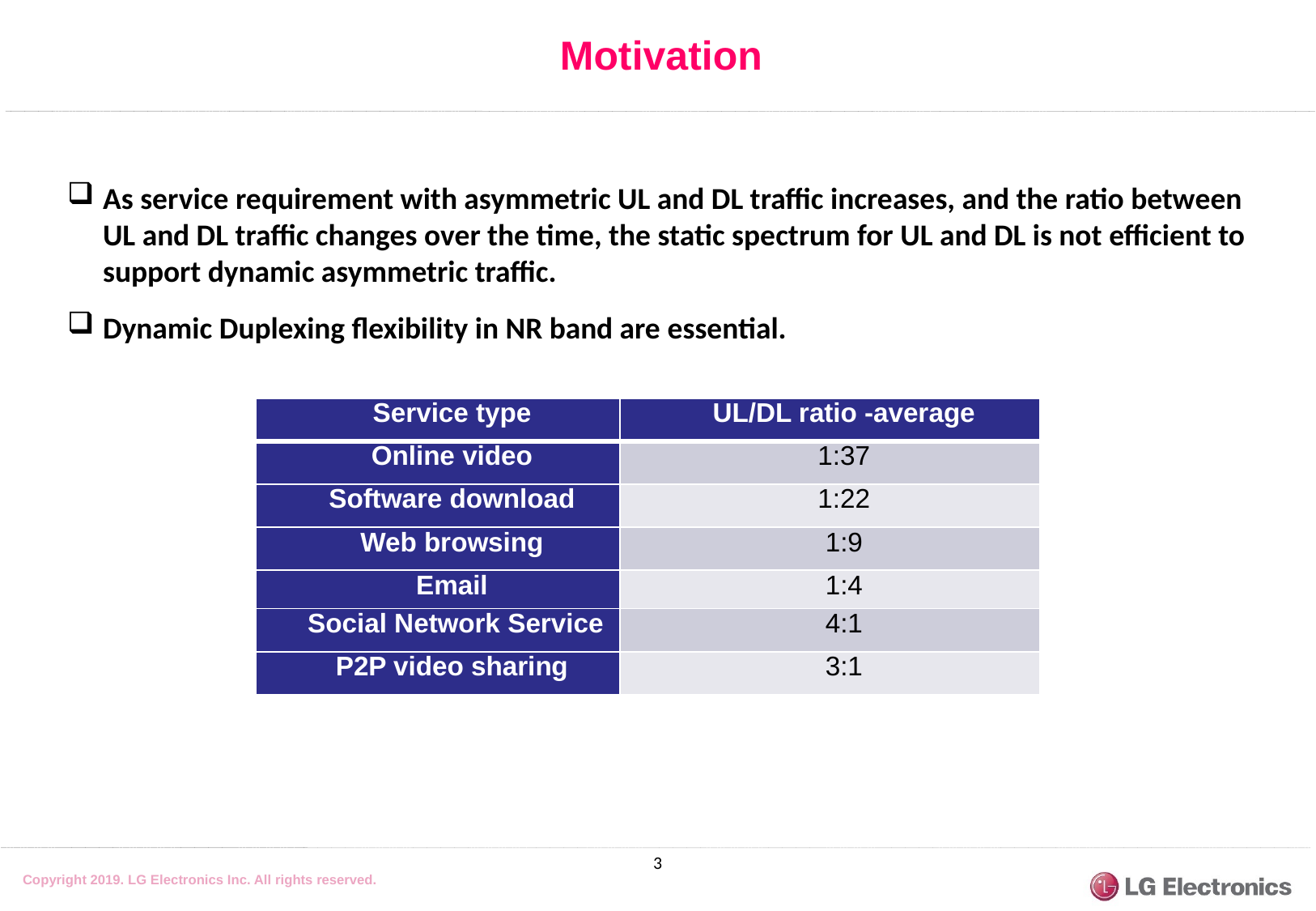

Motivation
As service requirement with asymmetric UL and DL traffic increases, and the ratio between UL and DL traffic changes over the time, the static spectrum for UL and DL is not efficient to support dynamic asymmetric traffic.
Dynamic Duplexing flexibility in NR band are essential.
| Service type | UL/DL ratio -average |
| --- | --- |
| Online video | 1:37 |
| Software download | 1:22 |
| Web browsing | 1:9 |
| Email | 1:4 |
| Social Network Service | 4:1 |
| P2P video sharing | 3:1 |